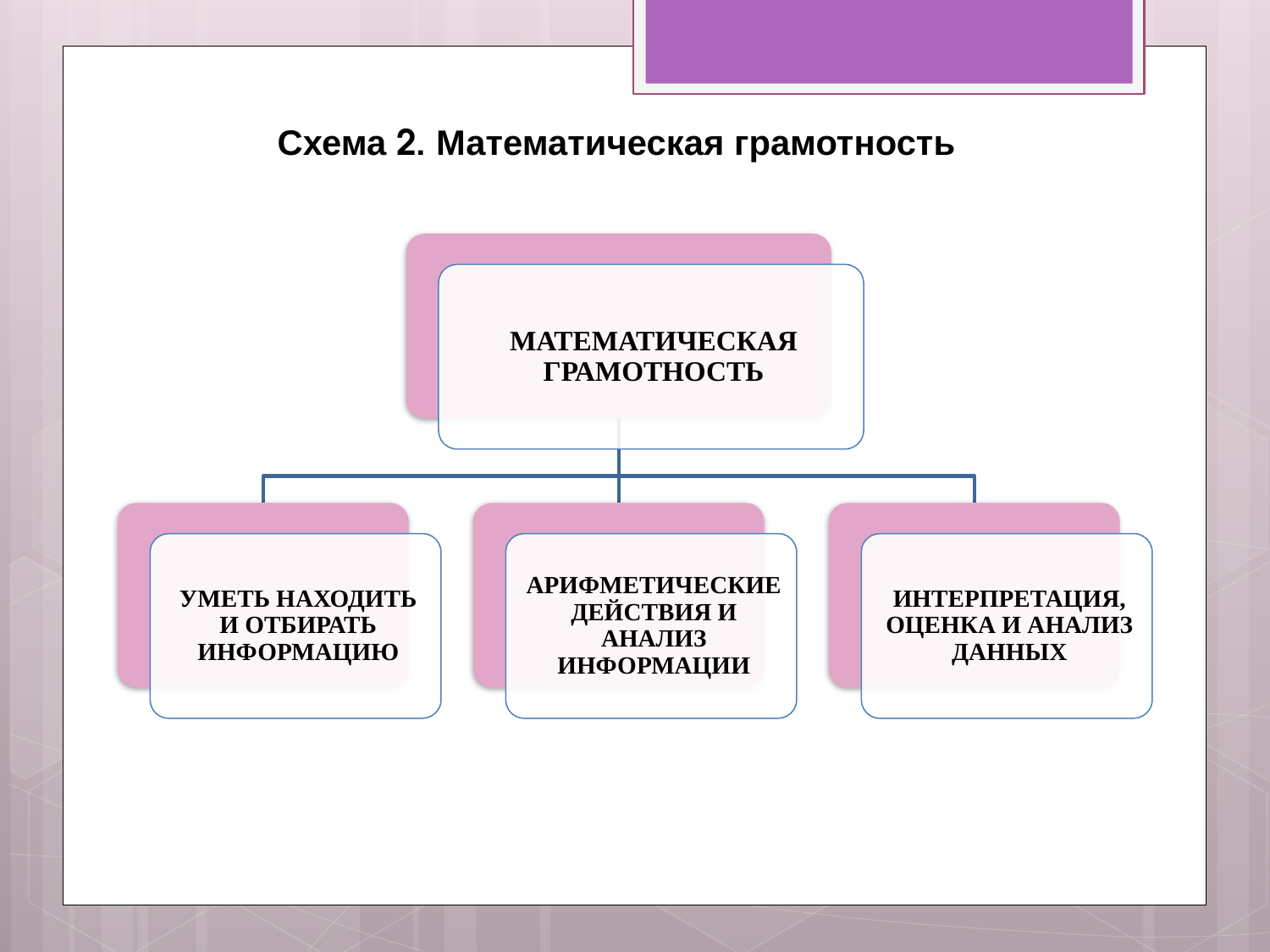

Схема 2. Математическая грамотность

МАТЕМАТИЧЕСКАЯ ГРАМОТНОСТЬ
УМЕТЬ НАХОДИТЬ И ОТБИРАТЬ ИНФОРМАЦИЮ
АРИФМЕТИЧЕСКИЕ ДЕЙСТВИЯ И АНАЛИЗ ИНФОРМАЦИИ
ИНТЕРПРЕТАЦИЯ, ОЦЕНКА И АНАЛИЗ ДАННЫХ